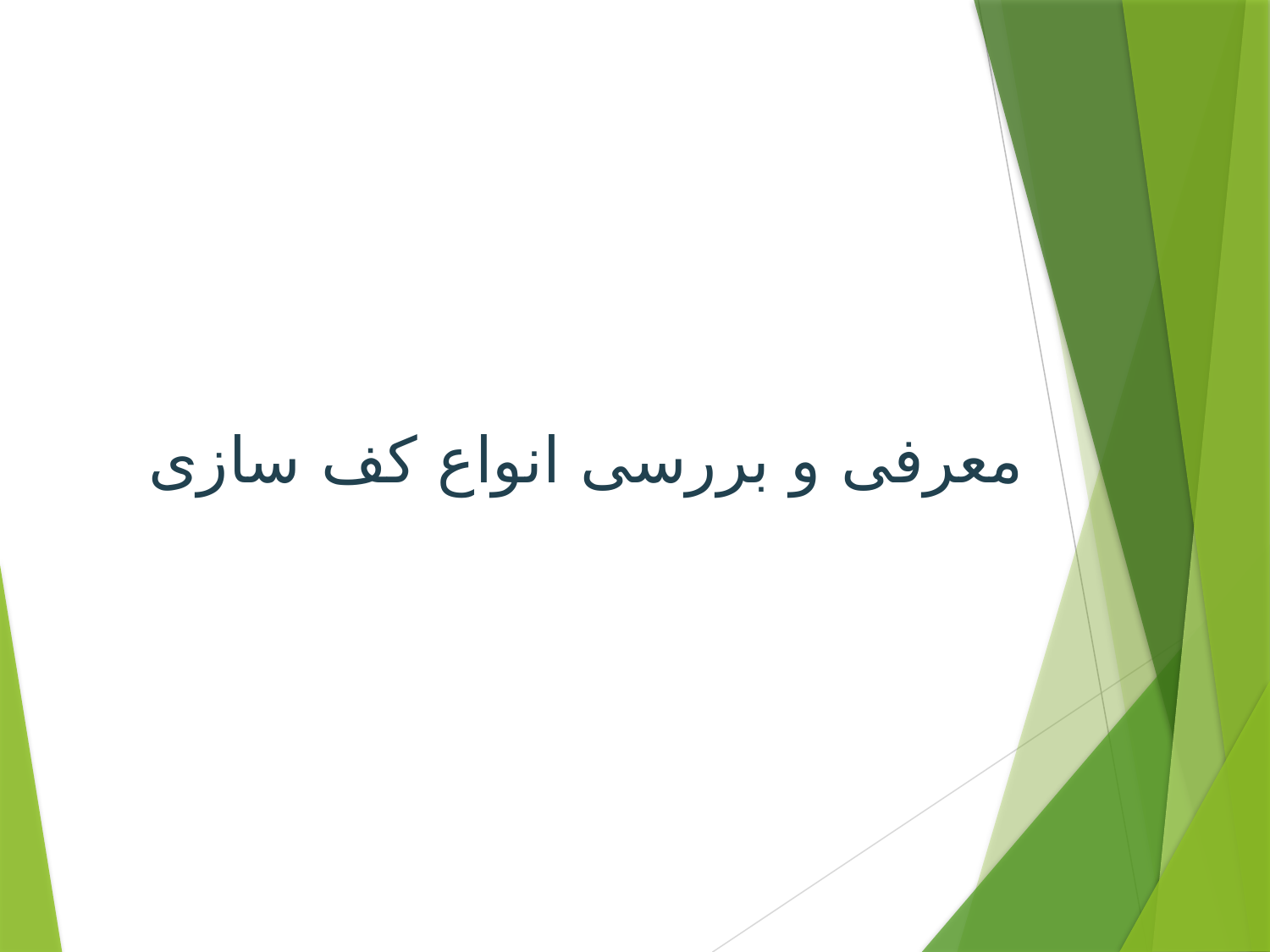

# معرفی و بررسی انواع کف سازی